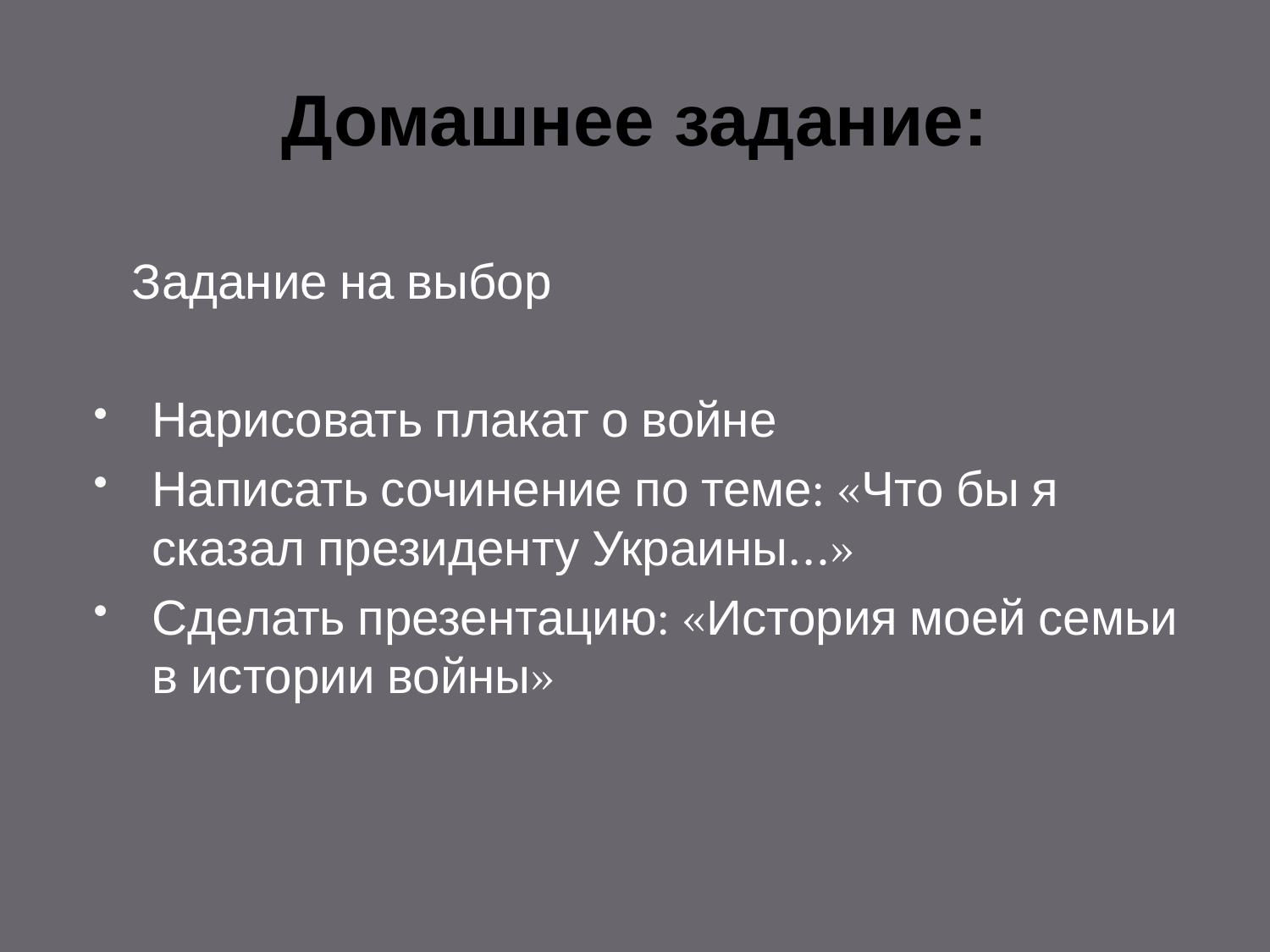

# Домашнее задание:
   Задание на выбор

Нарисовать плакат о войне
Написать сочинение по теме: «Что бы я сказал президенту Украины…»
Сделать презентацию: «История моей семьи в истории войны»